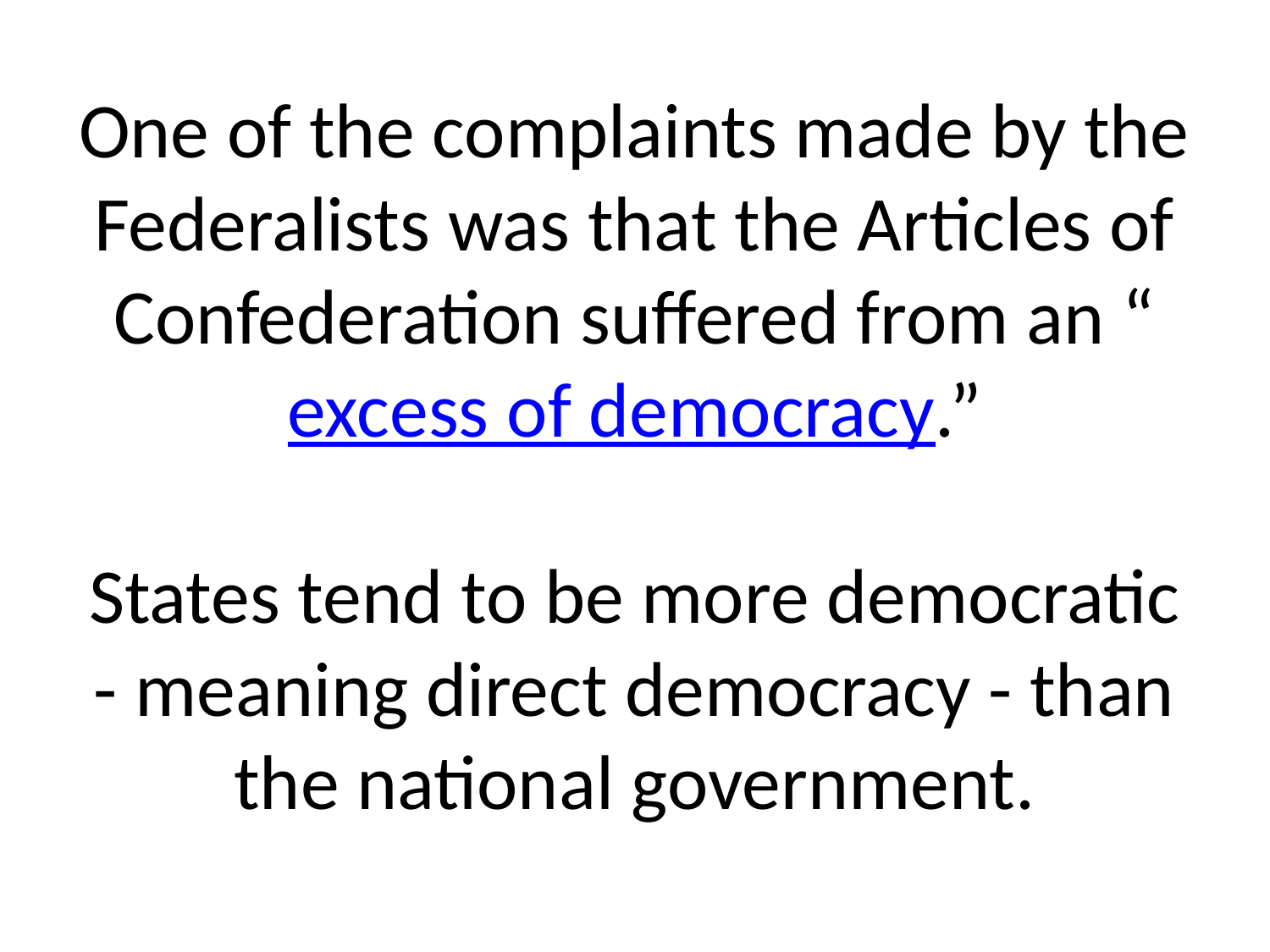

# One of the complaints made by the Federalists was that the Articles of Confederation suffered from an “excess of democracy.” States tend to be more democratic - meaning direct democracy - than the national government.